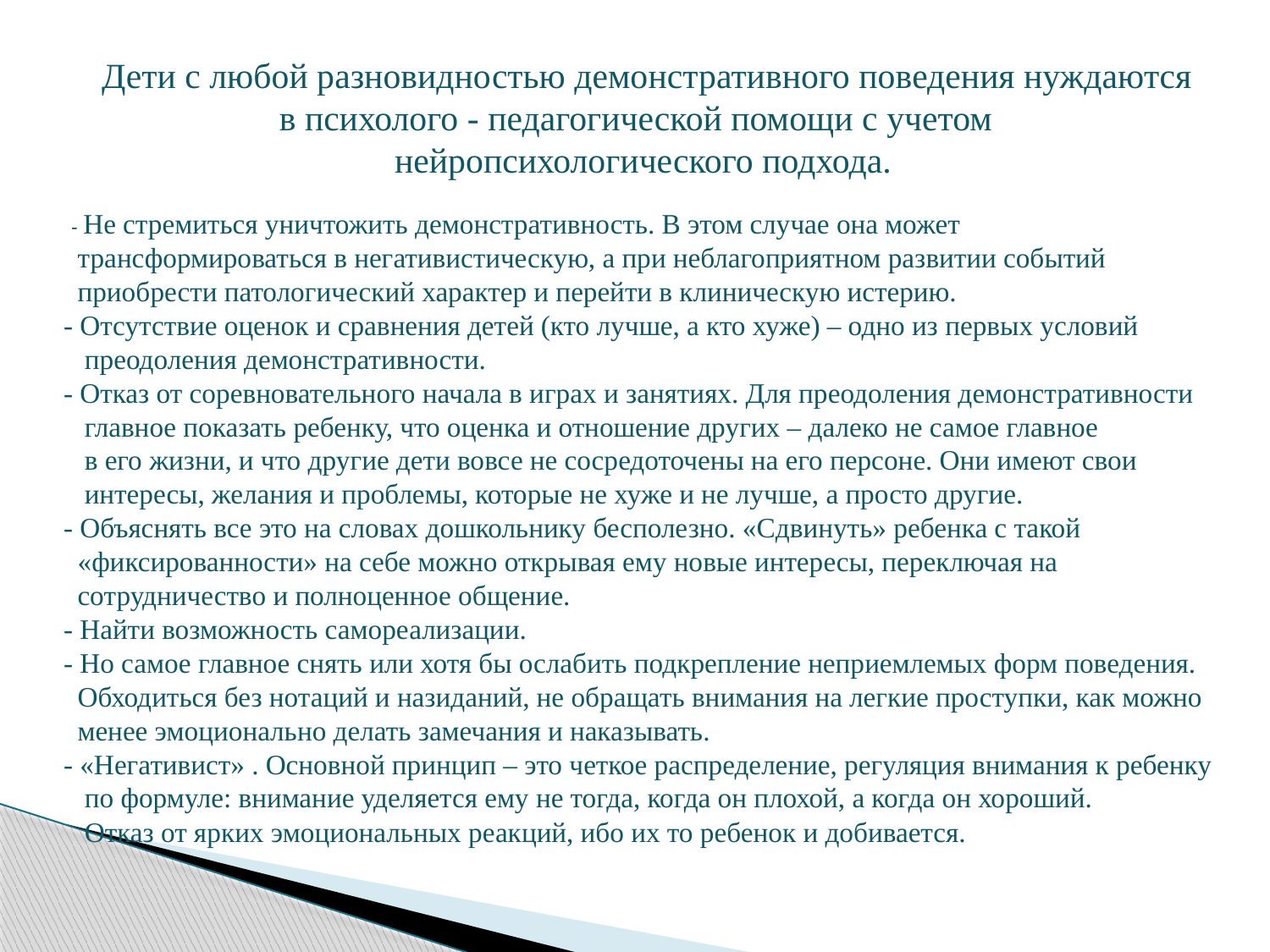

Дети с любой разновидностью демонстративного поведения нуждаются
                             в психолого - педагогической помощи с учетом
                                          нейропсихологического подхода.

         - Не стремиться уничтожить демонстративность. В этом случае она может
        трансформироваться в негативистическую, а при неблагоприятном развитии событий
        приобрести патологический характер и перейти в клиническую истерию.
      - Отсутствие оценок и сравнения детей (кто лучше, а кто хуже) – одно из первых условий
         преодоления демонстративности.
      - Отказ от соревновательного начала в играх и занятиях. Для преодоления демонстративности
         главное показать ребенку, что оценка и отношение других – далеко не самое главное
         в его жизни, и что другие дети вовсе не сосредоточены на его персоне. Они имеют свои
         интересы, желания и проблемы, которые не хуже и не лучше, а просто другие.
      - Объяснять все это на словах дошкольнику бесполезно. «Сдвинуть» ребенка с такой
        «фиксированности» на себе можно открывая ему новые интересы, переключая на
        сотрудничество и полноценное общение.
      - Найти возможность самореализации.
      - Но самое главное снять или хотя бы ослабить подкрепление неприемлемых форм поведения.
        Обходиться без нотаций и назиданий, не обращать внимания на легкие проступки, как можно
        менее эмоционально делать замечания и наказывать.
      - «Негативист» . Основной принцип – это четкое распределение, регуляция внимания к ребенку
         по формуле: внимание уделяется ему не тогда, когда он плохой, а когда он хороший.
         Отказ от ярких эмоциональных реакций, ибо их то ребенок и добивается.